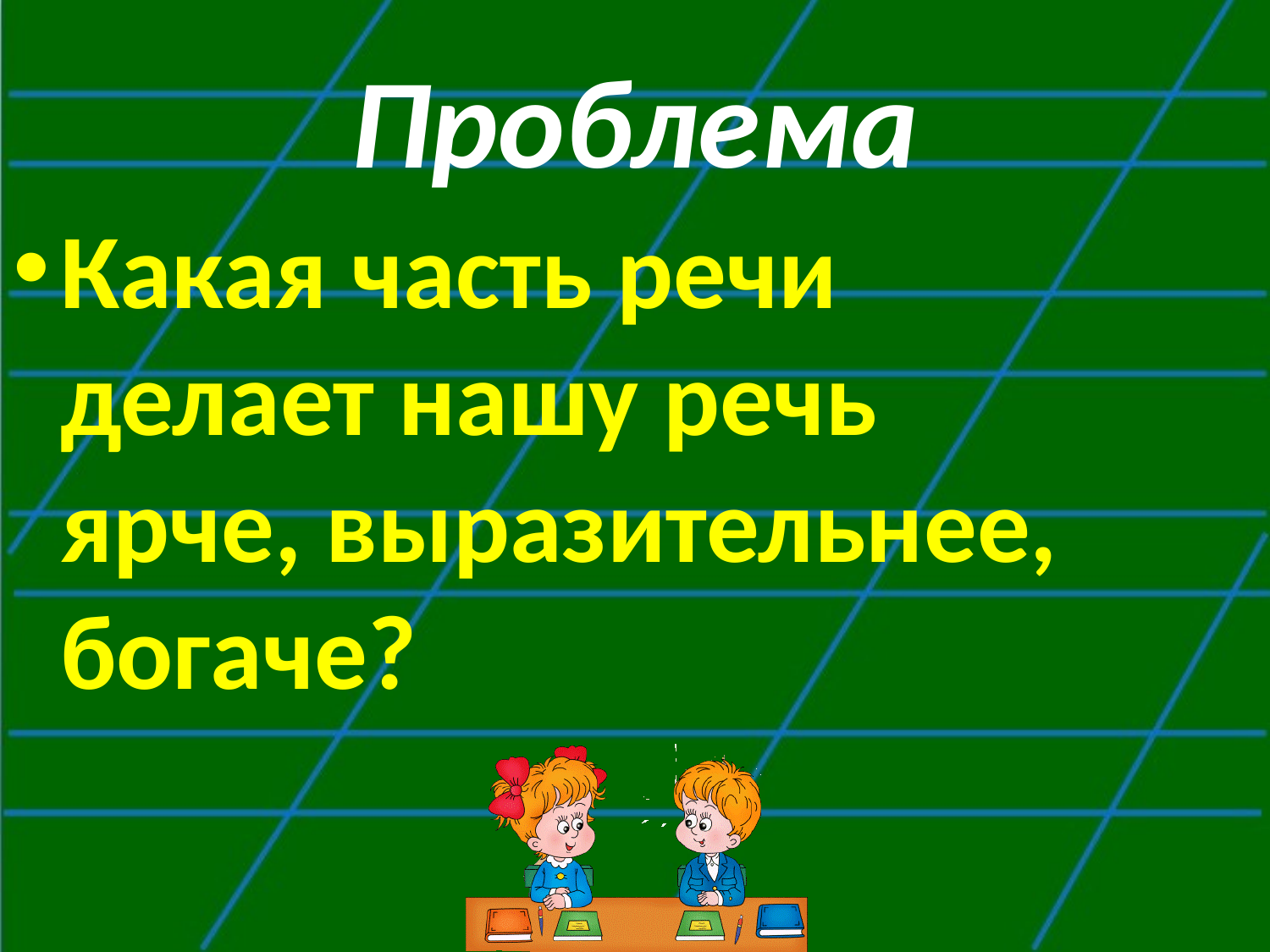

# Проблема
Какая часть речи делает нашу речь ярче, выразительнее, богаче?